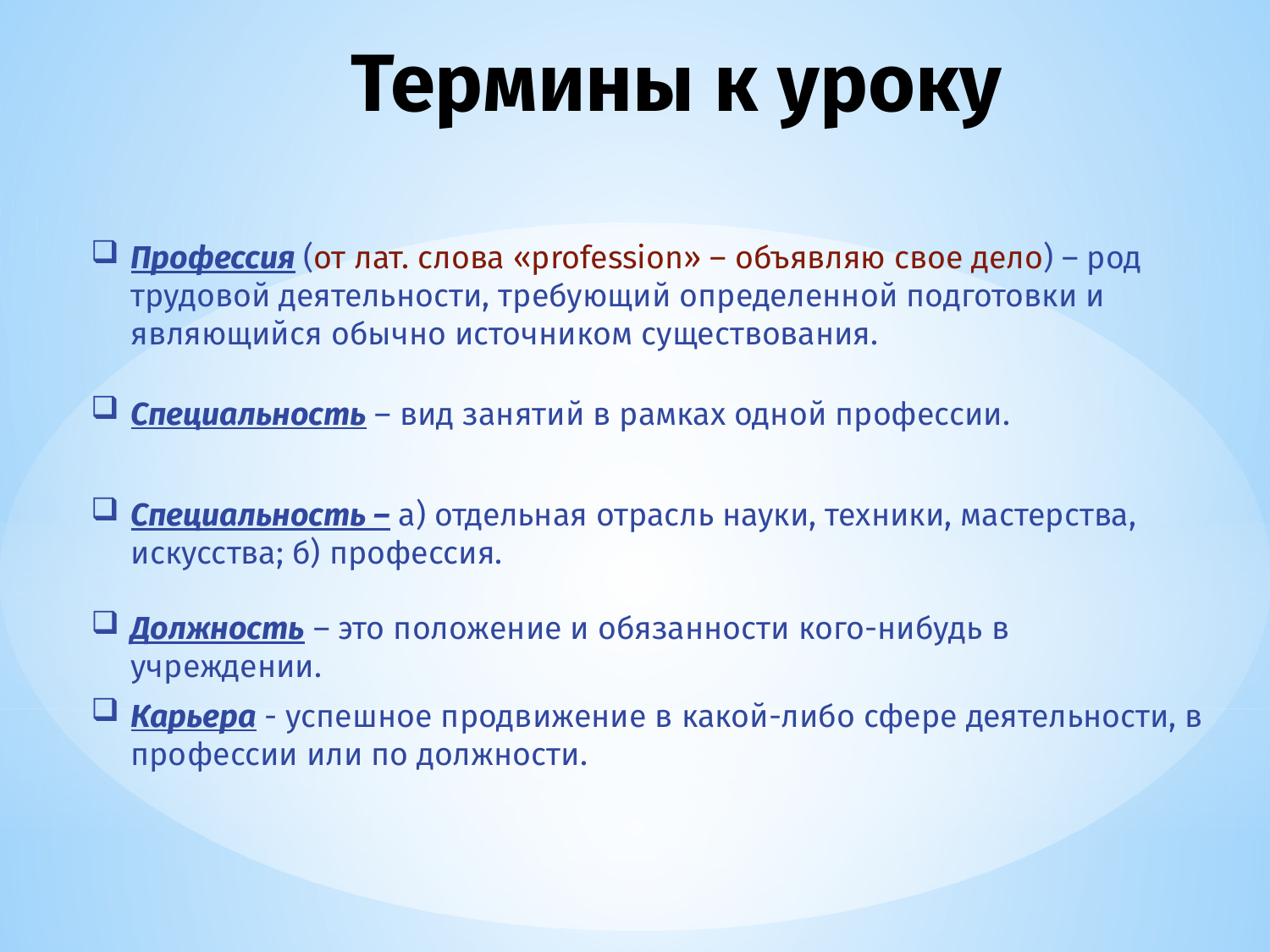

# Термины к уроку
Профессия (от лат. слова «profession» – объявляю свое дело) – род трудовой деятельности, требующий определенной подготовки и являющийся обычно источником существования.
Специальность – вид занятий в рамках одной профессии.
Специальность – а) отдельная отрасль науки, техники, мастерства, искусства; б) профессия.
Должность – это положение и обязанности кого-нибудь в учреждении.
Карьера - успешное продвижение в какой-либо сфере деятельности, в профессии или по должности.